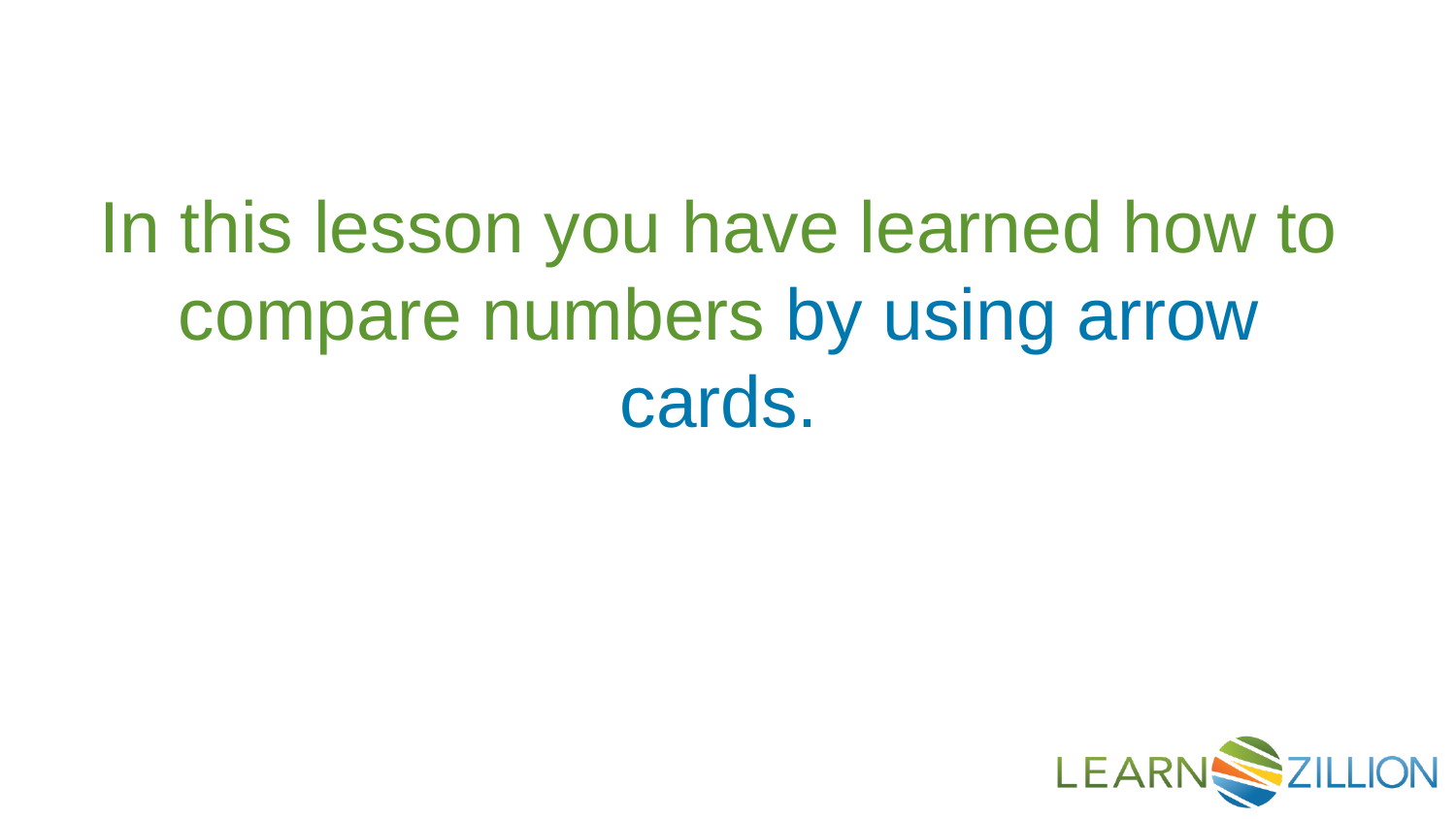

In this lesson you have learned how to compare numbers by using arrow cards.